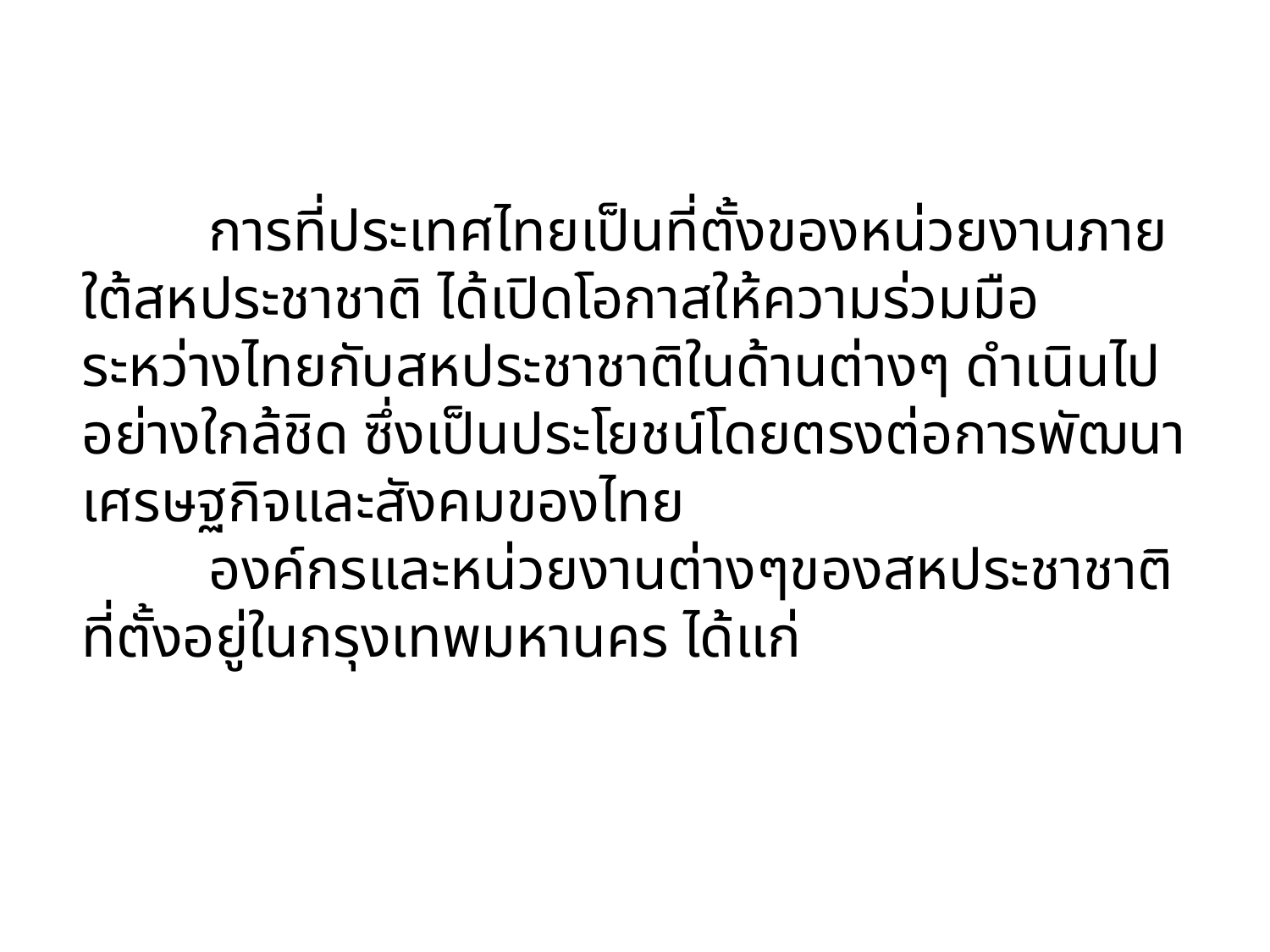

การที่ประเทศไทยเป็นที่ตั้งของหน่วยงานภายใต้สหประชาชาติ ได้เปิดโอกาสให้ความร่วมมือระหว่างไทยกับสหประชาชาติในด้านต่างๆ ดำเนินไปอย่างใกล้ชิด ซึ่งเป็นประโยชน์โดยตรงต่อการพัฒนาเศรษฐกิจและสังคมของไทย
	องค์กรและหน่วยงานต่างๆของสหประชาชาติที่ตั้งอยู่ในกรุงเทพมหานคร ได้แก่